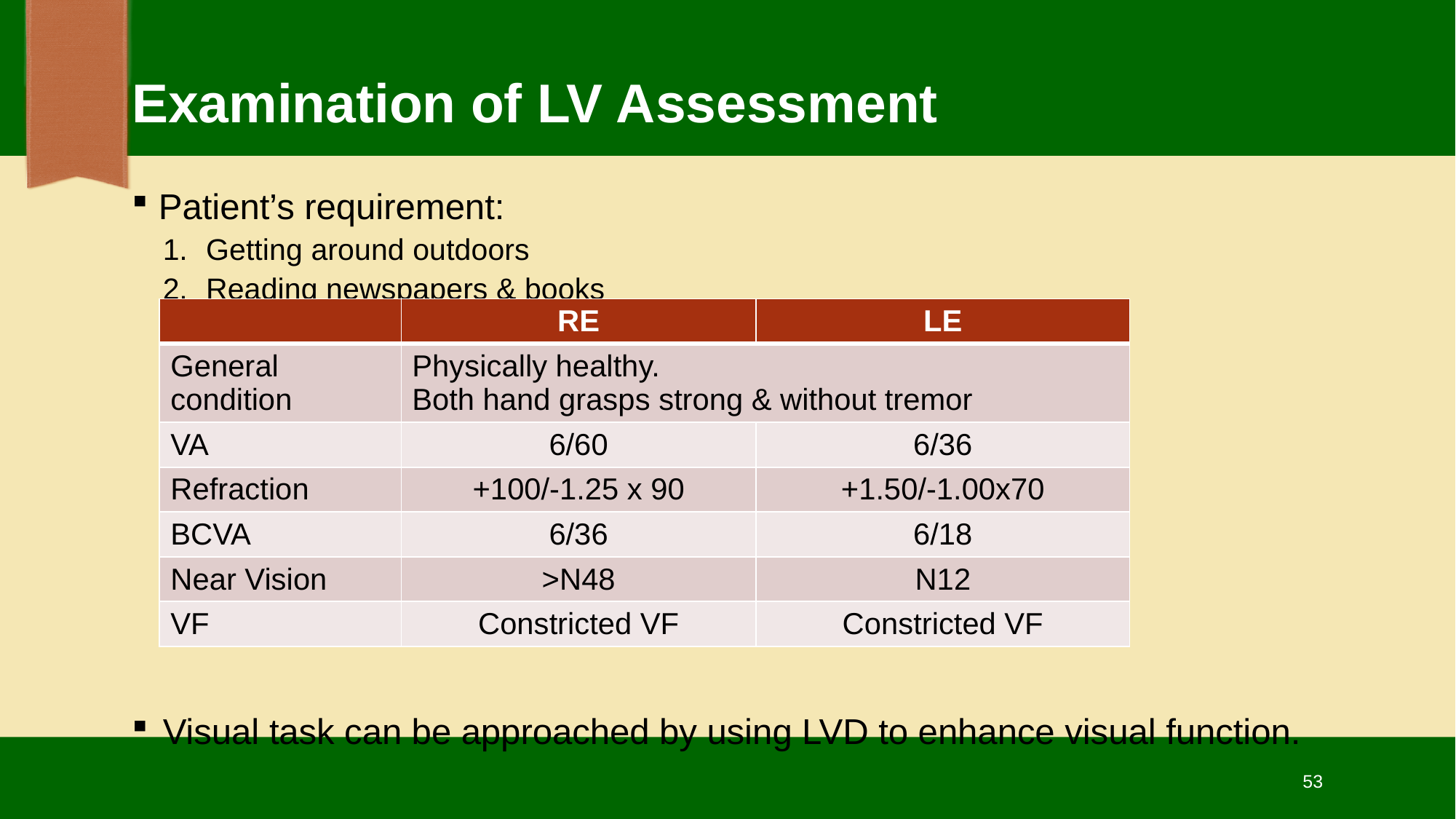

# Examination of LV Assessment
Patient’s requirement:
Getting around outdoors
Reading newspapers & books

Visual task can be approached by using LVD to enhance visual function.

|  | RE | LE |
| --- | --- | --- |
| General condition | Physically healthy. Both hand grasps strong & without tremor |  |
| VA | 6/60 | 6/36 |
| Refraction | +100/-1.25 x 90 | +1.50/-1.00x70 |
| BCVA | 6/36 | 6/18 |
| Near Vision | >N48 | N12 |
| VF | Constricted VF | Constricted VF |
53